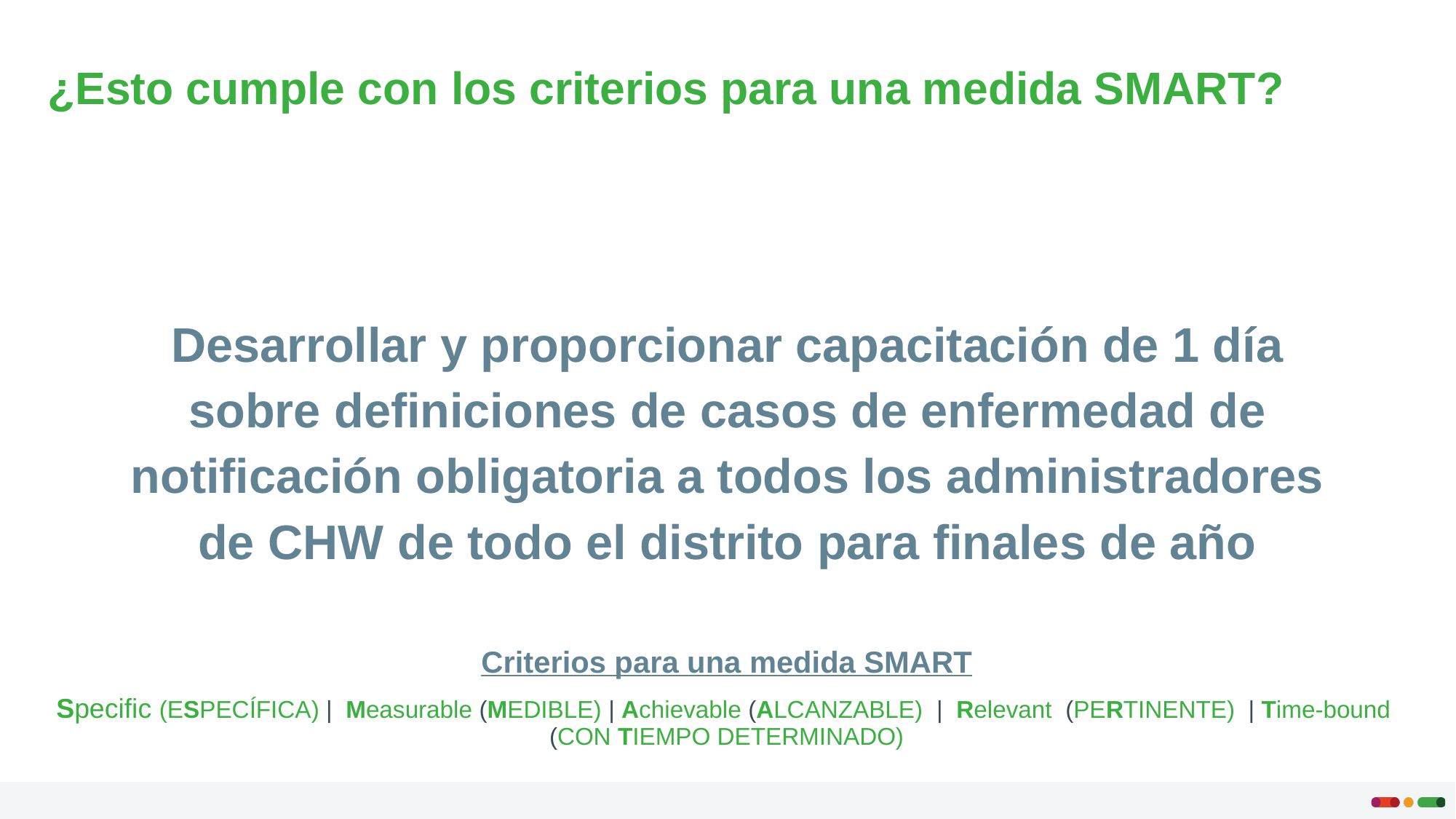

¿Esto cumple con los criterios para una medida SMART?
Desarrollar y proporcionar capacitación de 1 día sobre definiciones de casos de enfermedad de notificación obligatoria a todos los administradores de CHW de todo el distrito para finales de año
Criterios para una medida SMART
Specific (ESPECÍFICA) |  Measurable (MEDIBLE) | Achievable (ALCANZABLE)  |  Relevant  (PERTINENTE)  | Time-bound
(CON TIEMPO DETERMINADO)